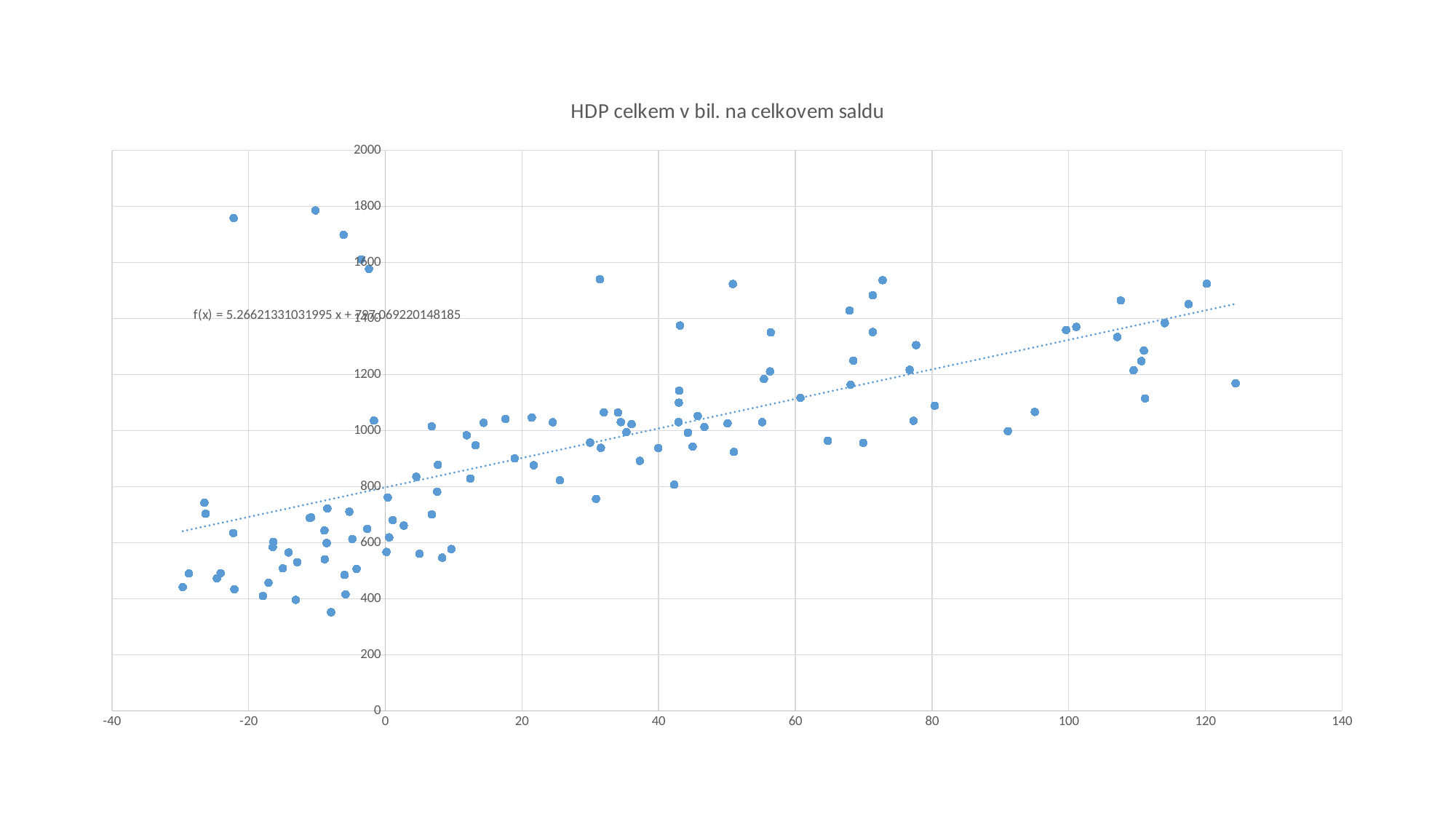

### Chart: HDP celkem v bil. na celkovem saldu

| Category | HDP celkem v bil. |
|---|---|